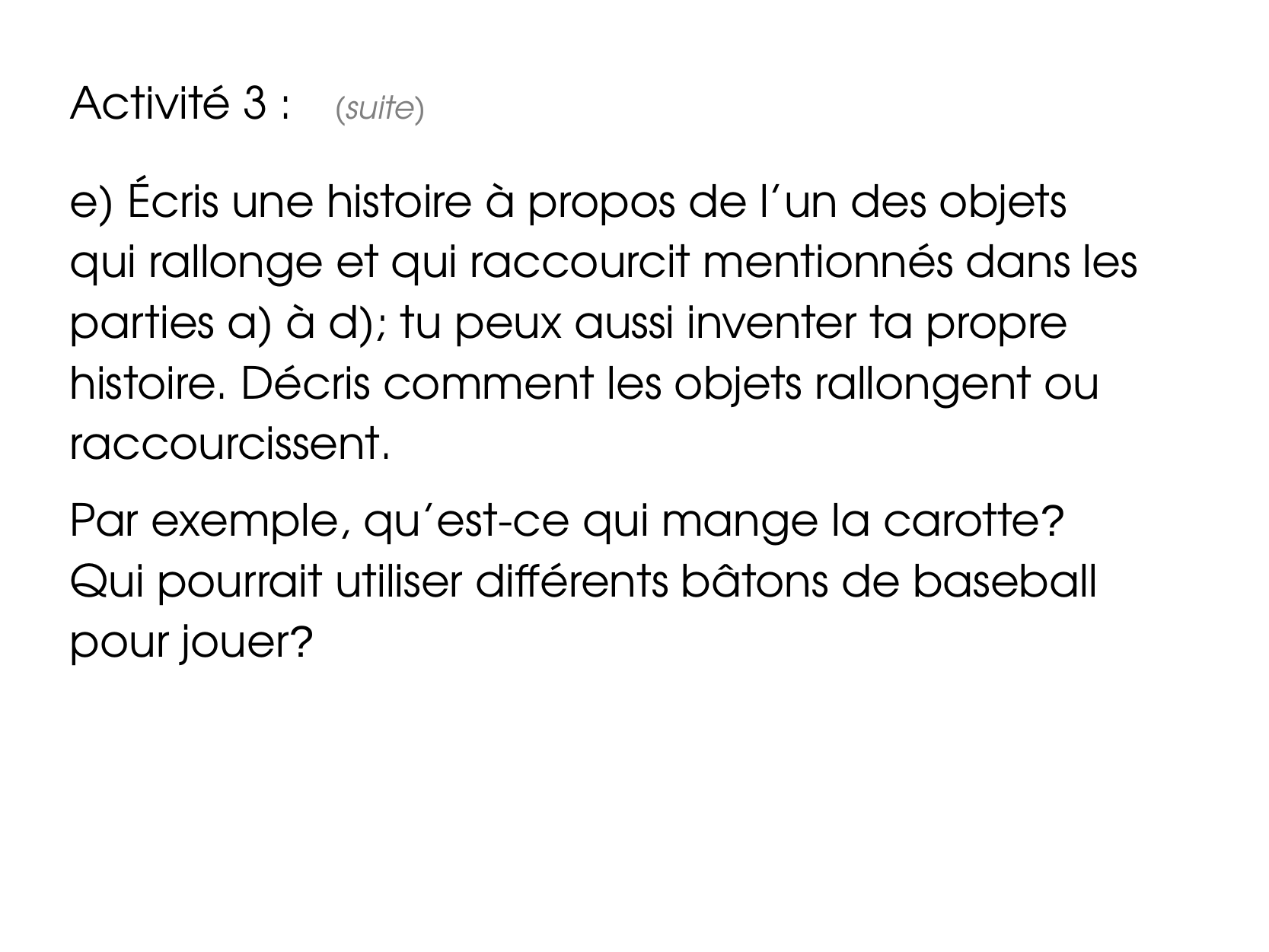

Activité 3 :    (suite)
e) Écris une histoire à propos de l’un des objets
qui rallonge et qui raccourcit mentionnés dans les
parties a) à d); tu peux aussi inventer ta propre
histoire. Décris comment les objets rallongent ou raccourcissent.
Par exemple, qu’est-ce qui mange la carotte?
Qui pourrait utiliser différents bâtons de baseball
pour jouer?